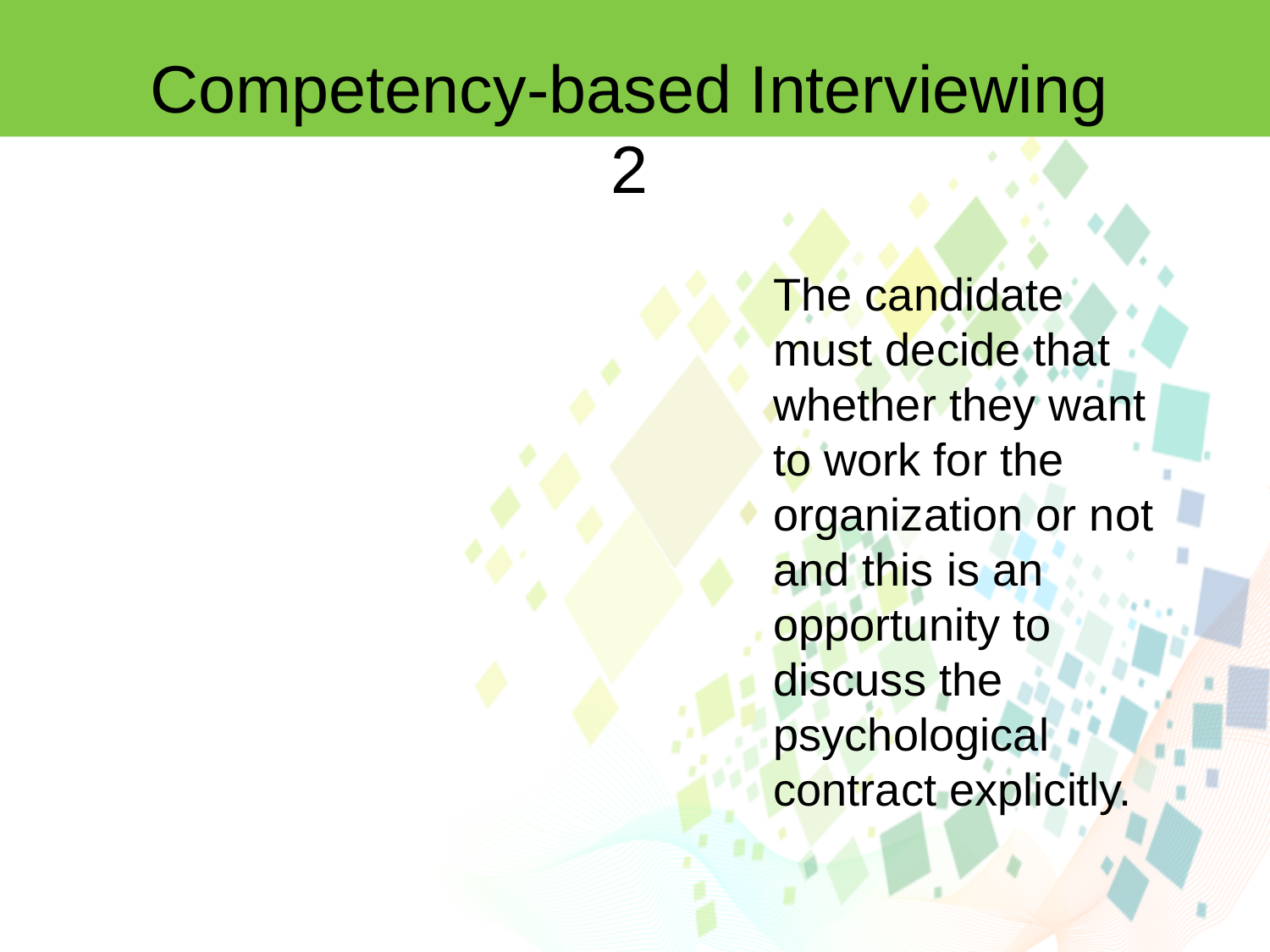

Competency-based Interviewing 2
The candidate must decide that whether they want to work for the organization or not and this is an opportunity to discuss the psychological contract explicitly.